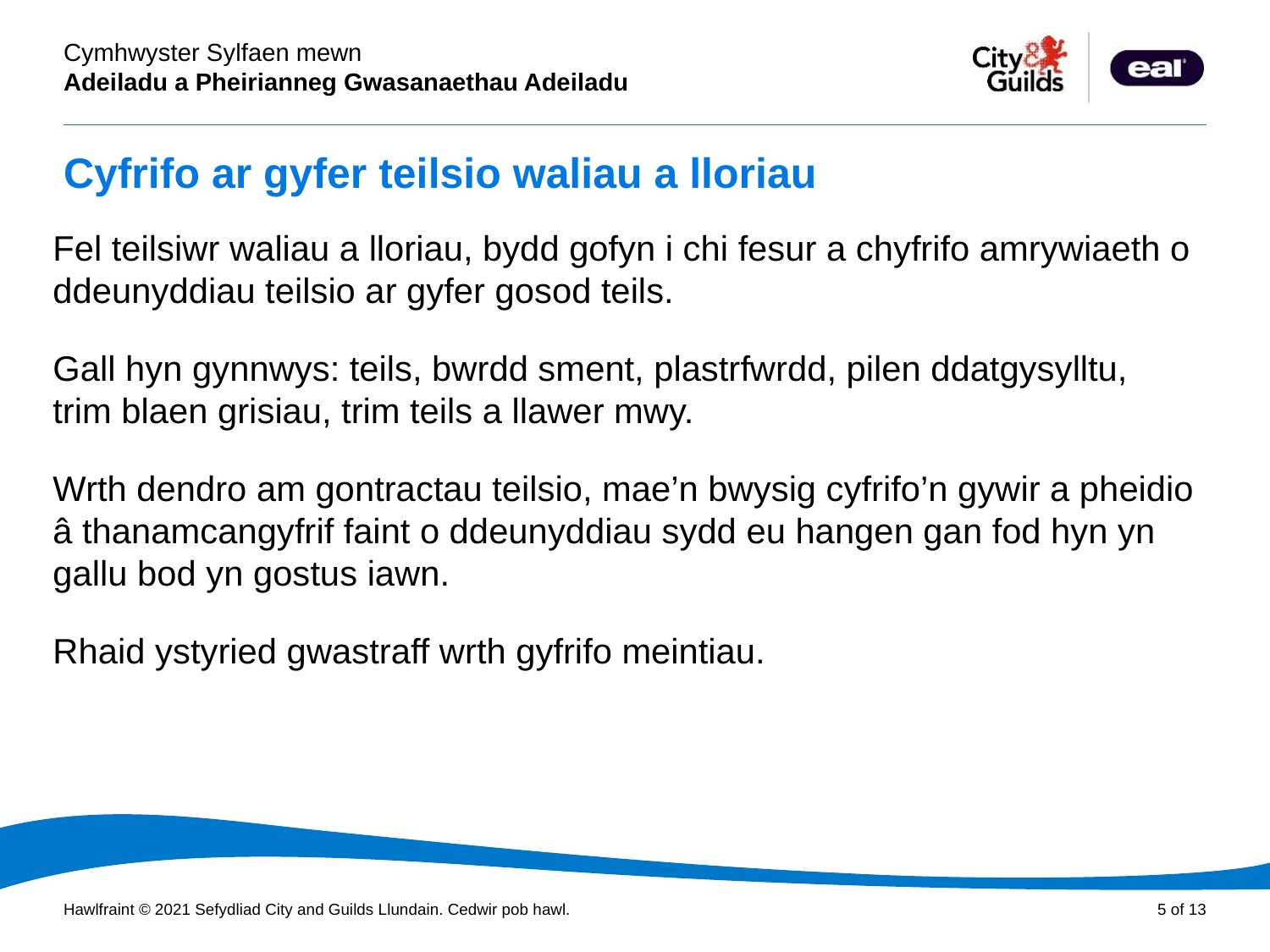

# Cyfrifo ar gyfer teilsio waliau a lloriau
Fel teilsiwr waliau a lloriau, bydd gofyn i chi fesur a chyfrifo amrywiaeth o ddeunyddiau teilsio ar gyfer gosod teils.
Gall hyn gynnwys: teils, bwrdd sment, plastrfwrdd, pilen ddatgysylltu, trim blaen grisiau, trim teils a llawer mwy.
Wrth dendro am gontractau teilsio, mae’n bwysig cyfrifo’n gywir a pheidio â thanamcangyfrif faint o ddeunyddiau sydd eu hangen gan fod hyn yn gallu bod yn gostus iawn.
Rhaid ystyried gwastraff wrth gyfrifo meintiau.